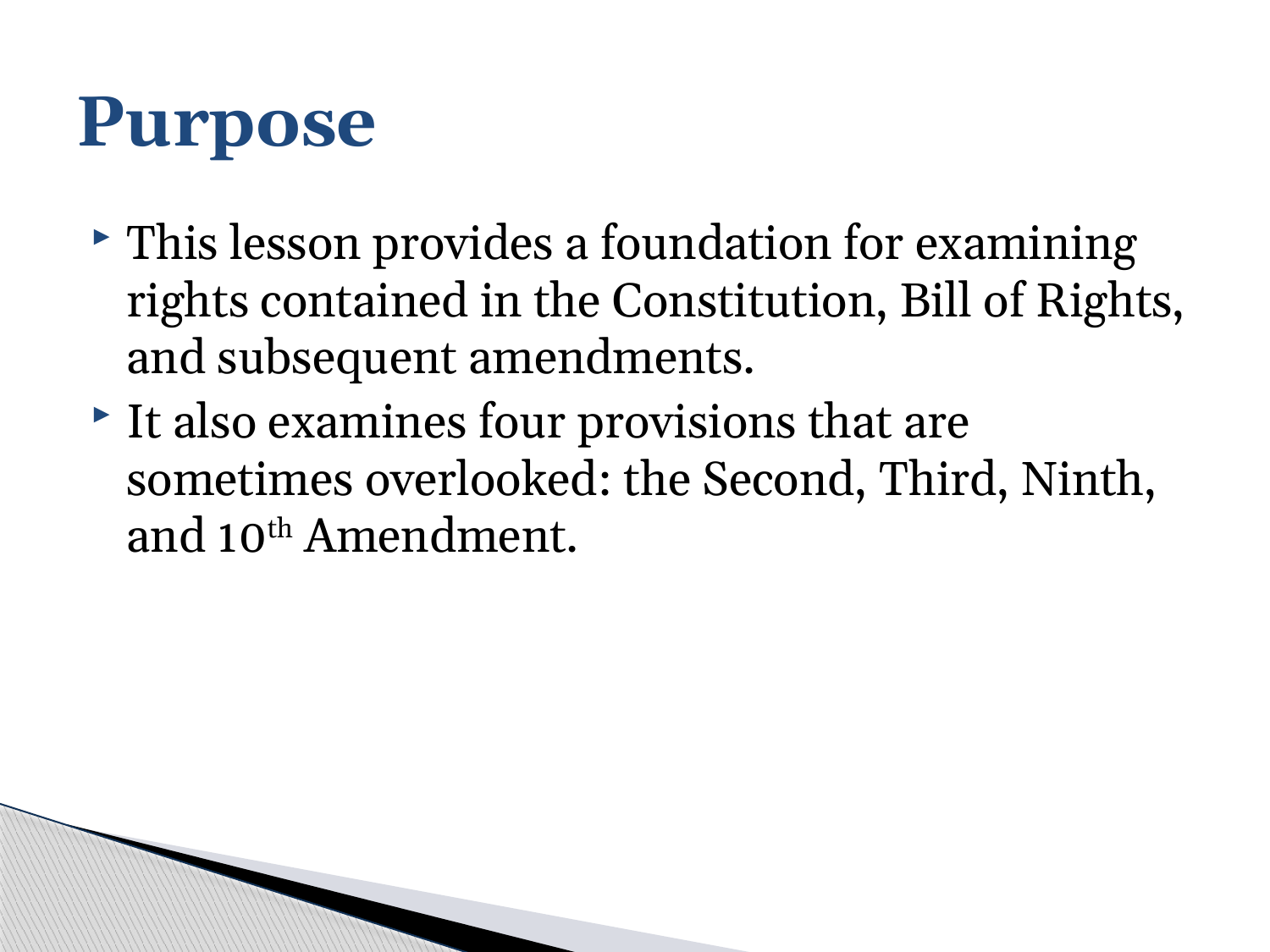

# Purpose
This lesson provides a foundation for examining rights contained in the Constitution, Bill of Rights, and subsequent amendments.
It also examines four provisions that are sometimes overlooked: the Second, Third, Ninth, and 10th Amendment.